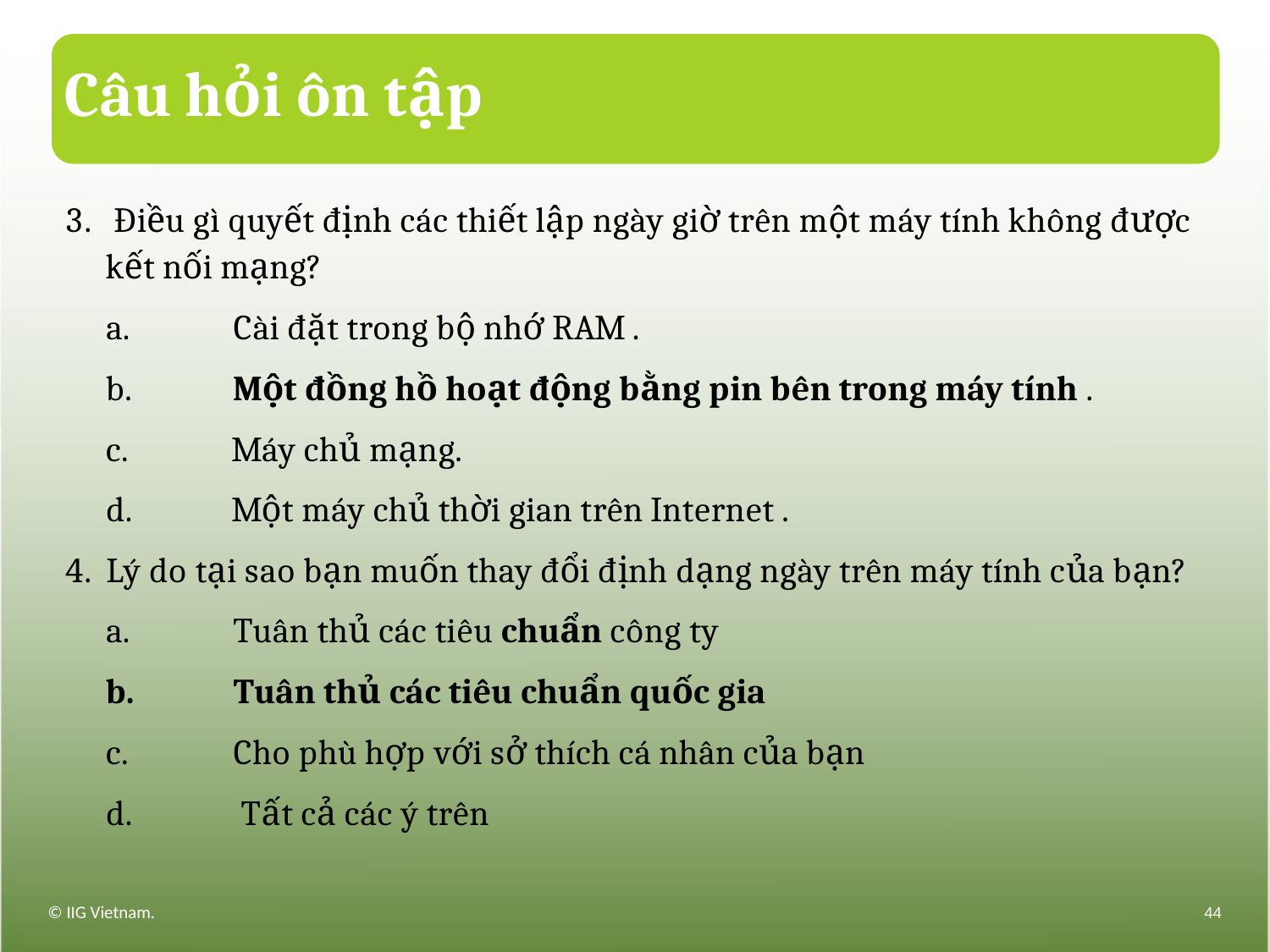

# Câu hỏi ôn tập
3.	 Điều gì quyết định các thiết lập ngày giờ trên một máy tính không được kết nối mạng?
	a.	Cài đặt trong bộ nhớ RAM .
	b.	Một đồng hồ hoạt động bằng pin bên trong máy tính .
	c.	Máy chủ mạng.
	d.	Một máy chủ thời gian trên Internet .
4.	Lý do tại sao bạn muốn thay đổi định dạng ngày trên máy tính của bạn?
	a.	Tuân thủ các tiêu chuẩn công ty
	b.	Tuân thủ các tiêu chuẩn quốc gia
	c.	Cho phù hợp với sở thích cá nhân của bạn
	d.	 Tất cả các ý trên
© IIG Vietnam.
44